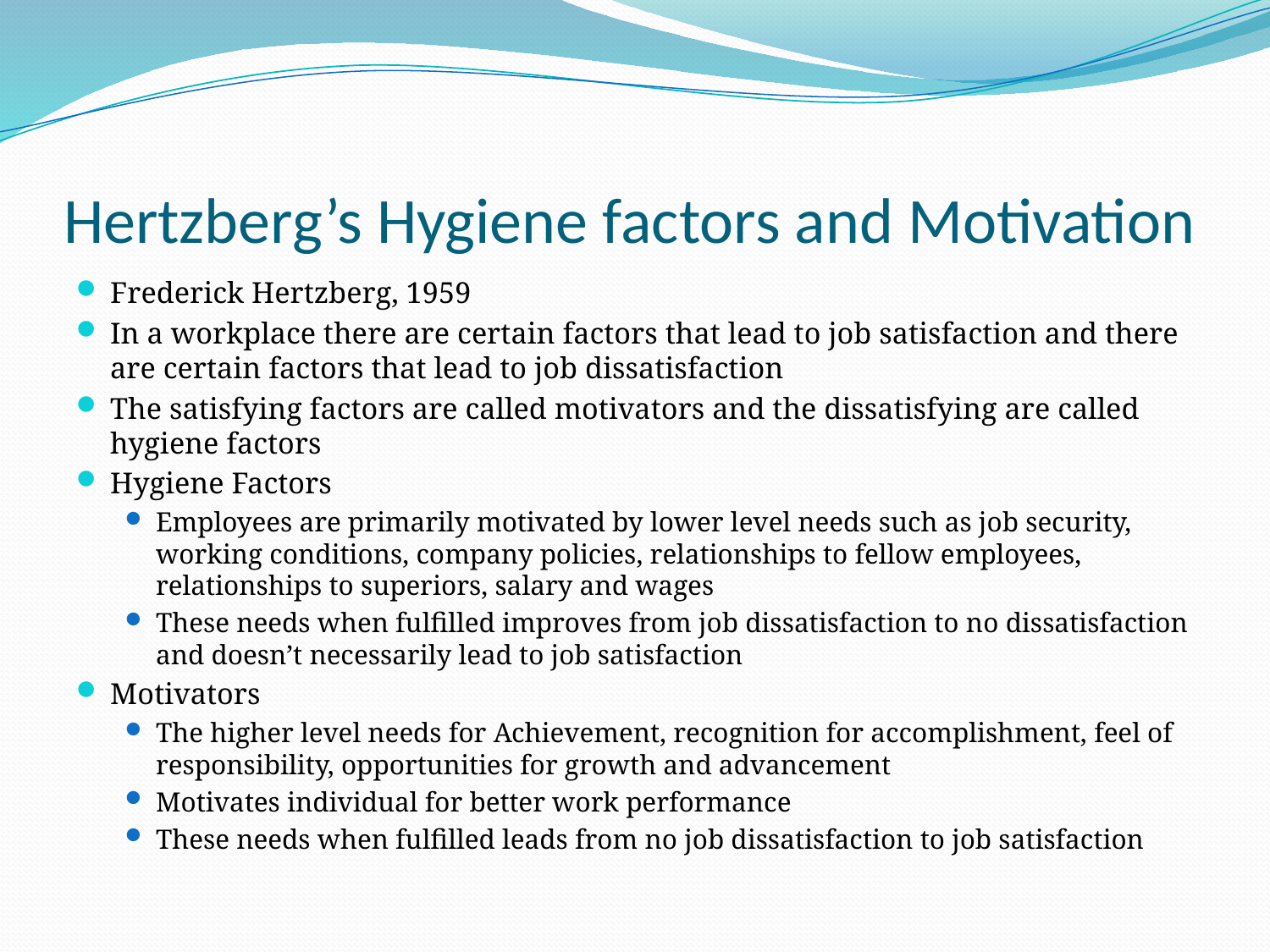

# Hertzberg’s Hygiene factors and Motivation
Frederick Hertzberg, 1959
In a workplace there are certain factors that lead to job satisfaction and there are certain factors that lead to job dissatisfaction
The satisfying factors are called motivators and the dissatisfying are called hygiene factors
Hygiene Factors
Employees are primarily motivated by lower level needs such as job security, working conditions, company policies, relationships to fellow employees, relationships to superiors, salary and wages
These needs when fulfilled improves from job dissatisfaction to no dissatisfaction and doesn’t necessarily lead to job satisfaction
Motivators
The higher level needs for Achievement, recognition for accomplishment, feel of responsibility, opportunities for growth and advancement
Motivates individual for better work performance
These needs when fulfilled leads from no job dissatisfaction to job satisfaction